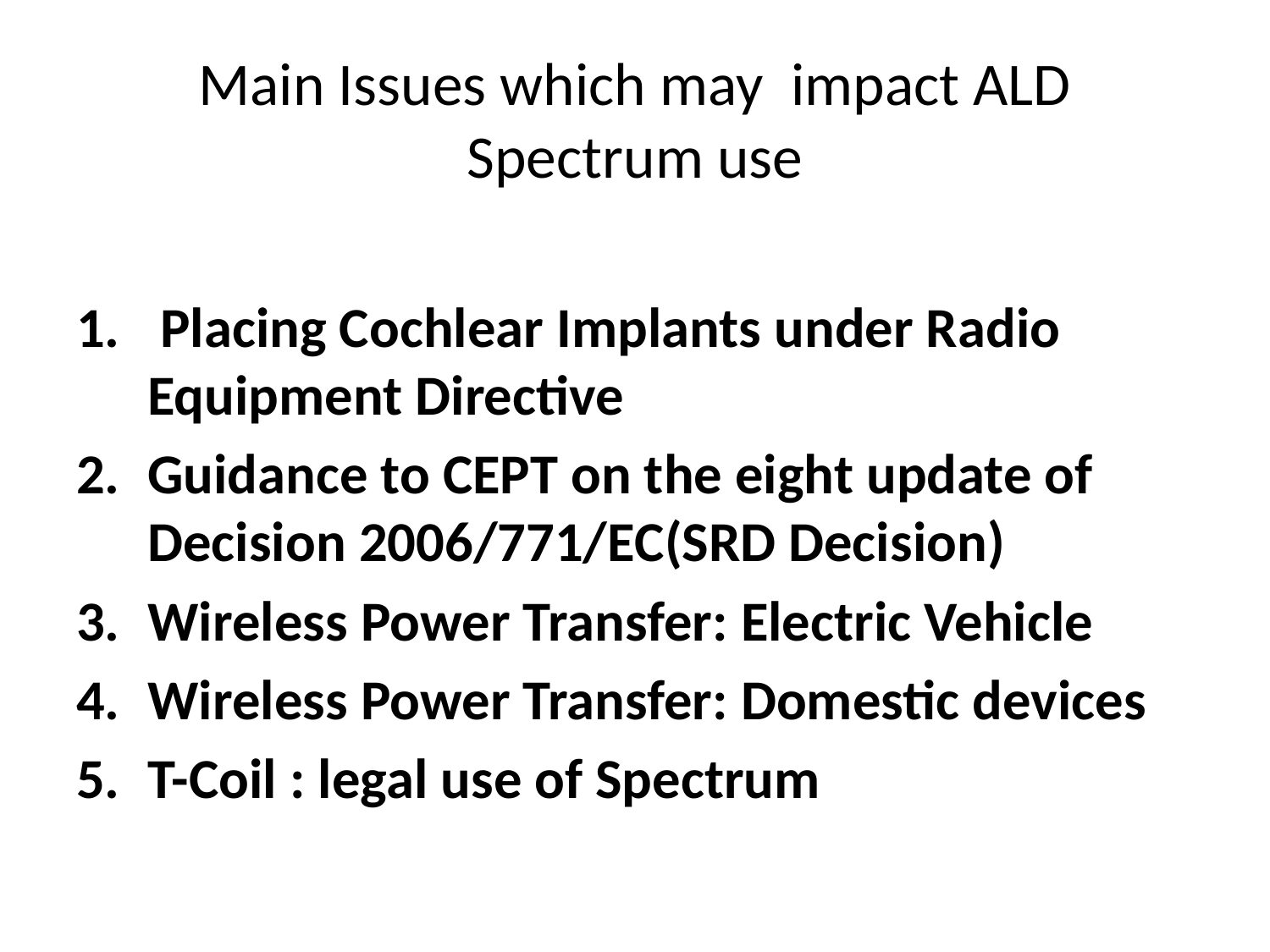

# Main Issues which may  impact ALD Spectrum use

 Placing Cochlear Implants under Radio Equipment Directive
Guidance to CEPT on the eight update of Decision 2006/771/EC(SRD Decision)
Wireless Power Transfer: Electric Vehicle
Wireless Power Transfer: Domestic devices
T-Coil : legal use of Spectrum